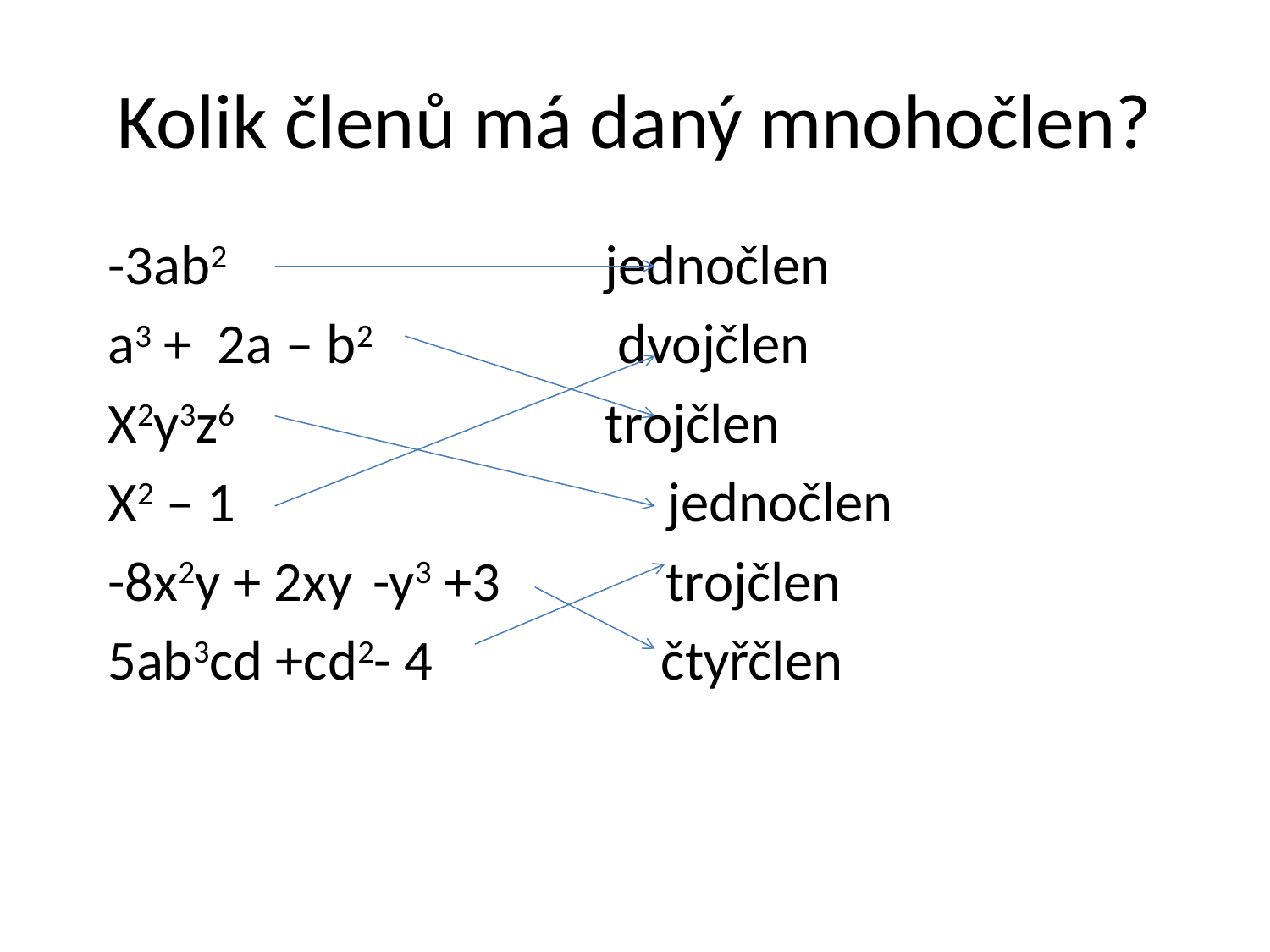

# Kolik členů má daný mnohočlen?
-3ab2                                                   jednočlen
a3 +  2a – b2                                 dvojčlen
X2y3z6                                                  trojčlen
X2 – 1                                  jednočlen
-8x2y + 2xy  -y3 +3             trojčlen
5ab3cd +cd2- 4                  čtyřčlen